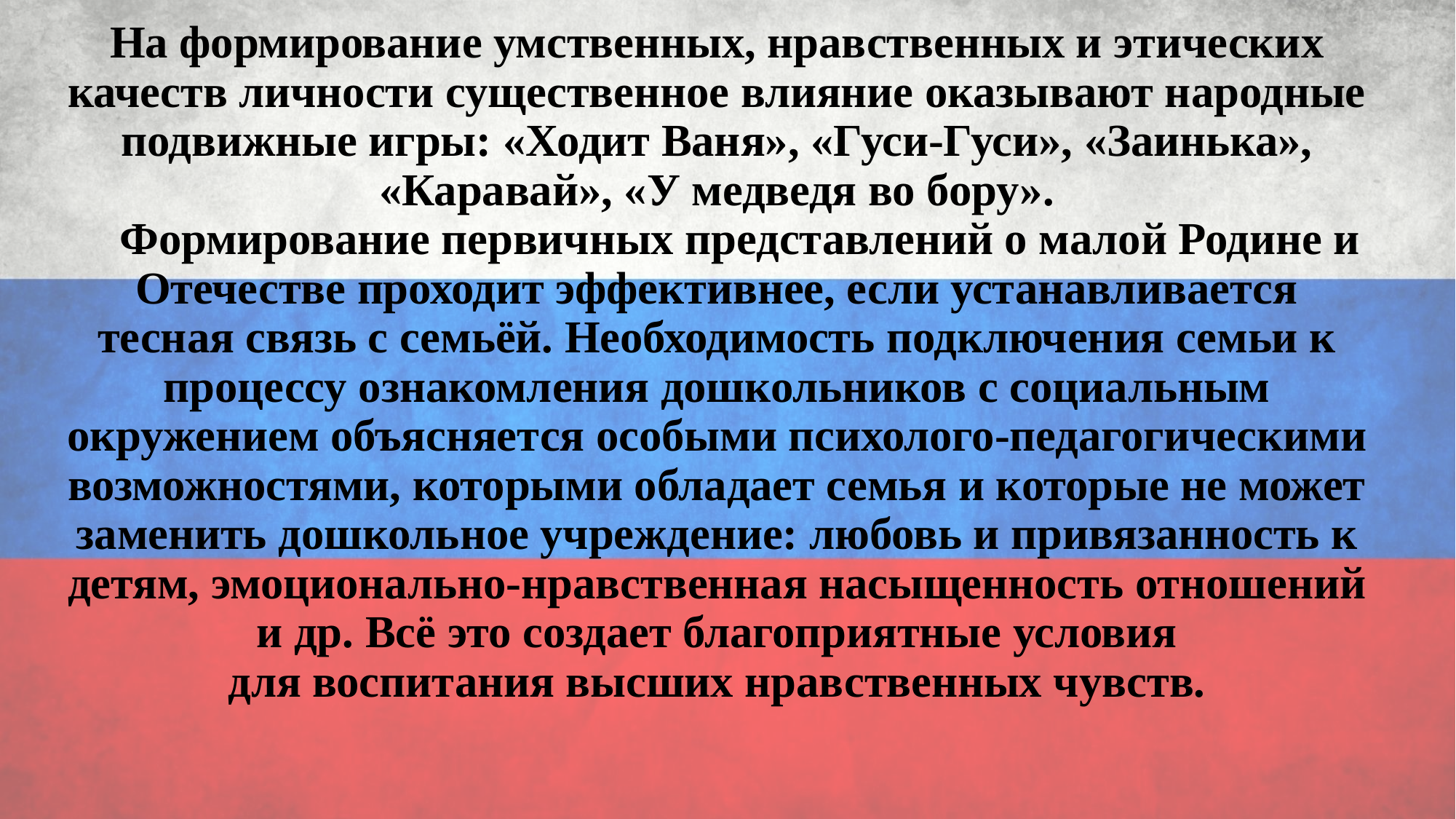

# На формирование умственных, нравственных и этических качеств личности существенное влияние оказывают народные подвижные игры: «Ходит Ваня», «Гуси-Гуси», «Заинька», «Каравай», «У медведя во бору». Формирование первичных представлений о малой Родине и Отечестве проходит эффективнее, если устанавливается тесная связь с семьёй. Необходимость подключения семьи к процессу ознакомления дошкольников с социальным окружением объясняется особыми психолого-педагогическими возможностями, которыми обладает семья и которые не может заменить дошкольное учреждение: любовь и привязанность к детям, эмоционально-нравственная насыщенность отношений и др. Всё это создает благоприятные условия для воспитания высших нравственных чувств.